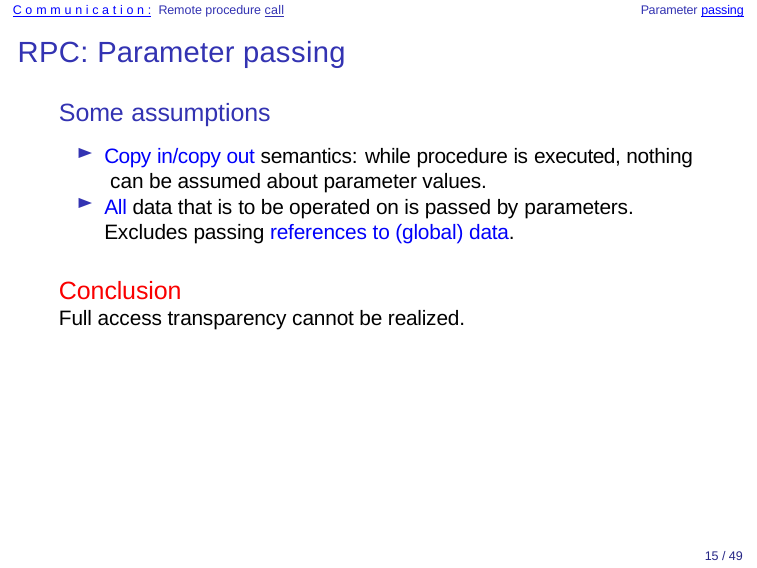

Communication: Remote procedure call	Parameter passing
# RPC: Parameter passing
Some assumptions
Copy in/copy out semantics: while procedure is executed, nothing  can be assumed about parameter values.
All data that is to be operated on is passed by parameters.  Excludes passing references to (global) data.

Conclusion
Full access transparency cannot be realized.
15 / 49